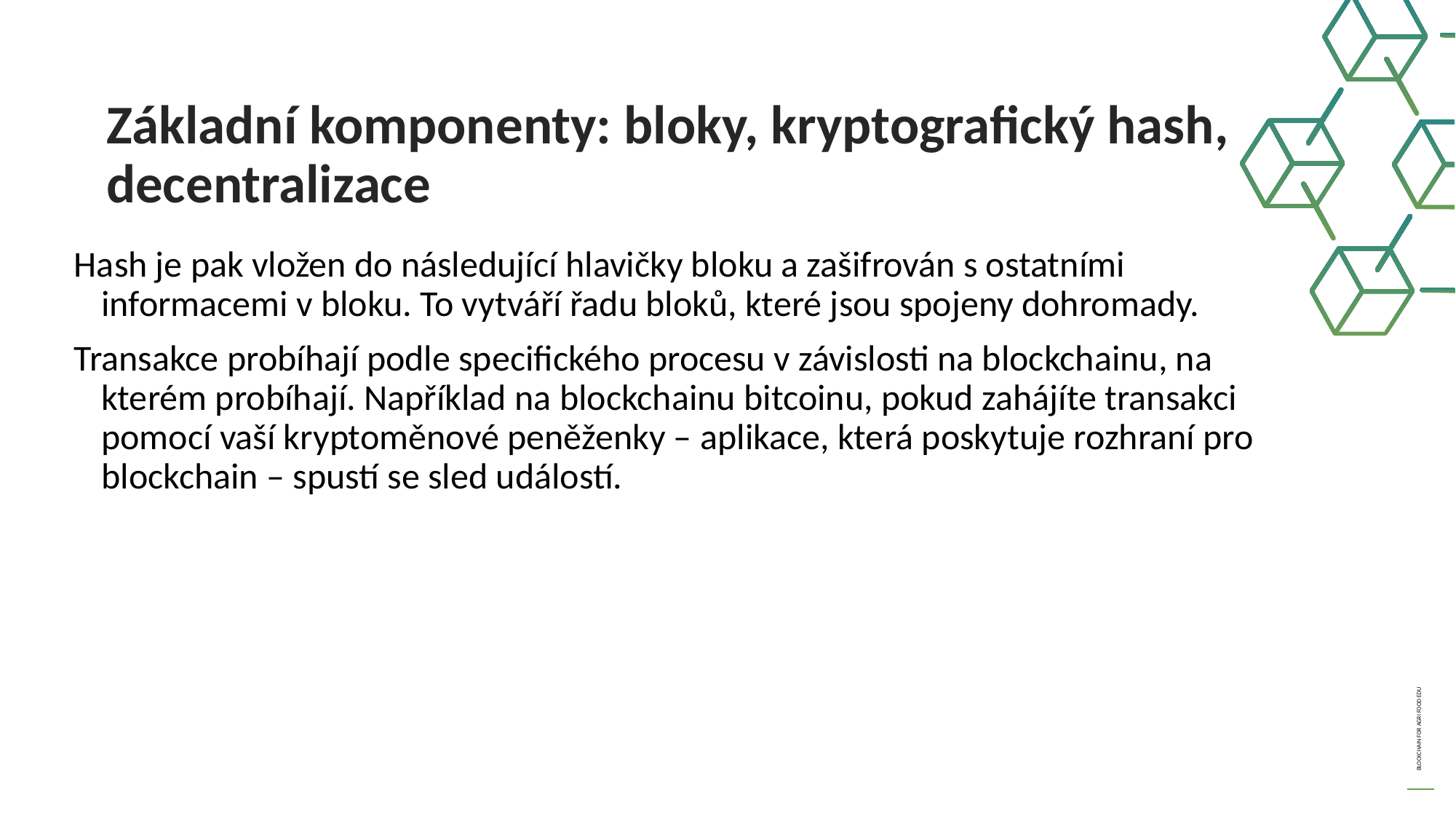

Základní komponenty: bloky, kryptografický hash, decentralizace
Hash je pak vložen do následující hlavičky bloku a zašifrován s ostatními informacemi v bloku. To vytváří řadu bloků, které jsou spojeny dohromady.
Transakce probíhají podle specifického procesu v závislosti na blockchainu, na kterém probíhají. Například na blockchainu bitcoinu, pokud zahájíte transakci pomocí vaší kryptoměnové peněženky – aplikace, která poskytuje rozhraní pro blockchain – spustí se sled událostí.